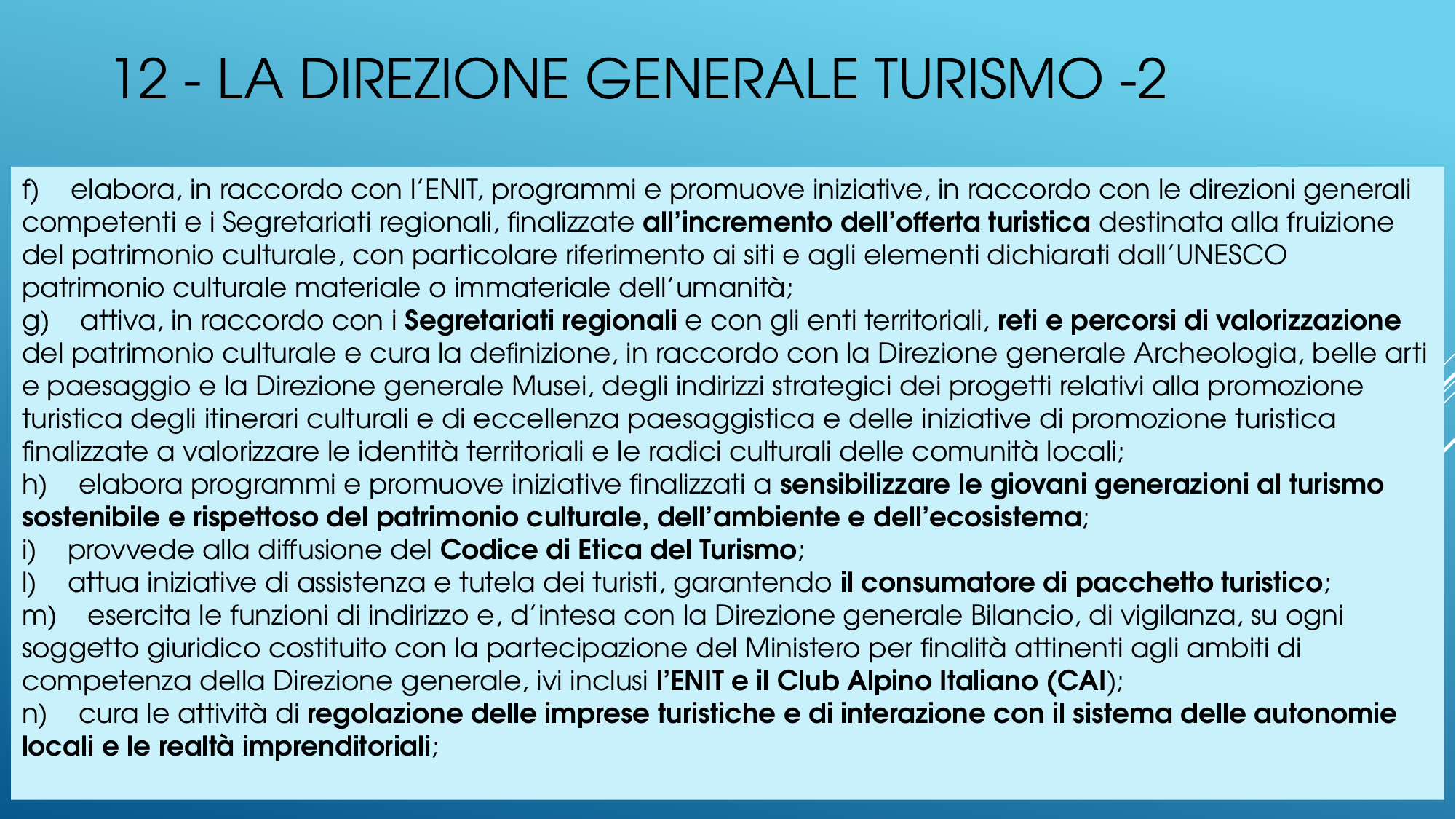

# 12 - LA DIREZIONE GENERALE turismo -2
f)    elabora, in raccordo con l’ENIT, programmi e promuove iniziative, in raccordo con le direzioni generali competenti e i Segretariati regionali, finalizzate all’incremento dell’offerta turistica destinata alla fruizione del patrimonio culturale, con particolare riferimento ai siti e agli elementi dichiarati dall’UNESCO patrimonio culturale materiale o immateriale dell’umanità;
g)    attiva, in raccordo con i Segretariati regionali e con gli enti territoriali, reti e percorsi di valorizzazione del patrimonio culturale e cura la definizione, in raccordo con la Direzione generale Archeologia, belle arti e paesaggio e la Direzione generale Musei, degli indirizzi strategici dei progetti relativi alla promozione turistica degli itinerari culturali e di eccellenza paesaggistica e delle iniziative di promozione turistica finalizzate a valorizzare le identità territoriali e le radici culturali delle comunità locali;
h)    elabora programmi e promuove iniziative finalizzati a sensibilizzare le giovani generazioni al turismo sostenibile e rispettoso del patrimonio culturale, dell’ambiente e dell’ecosistema;
i)    provvede alla diffusione del Codice di Etica del Turismo;
l)    attua iniziative di assistenza e tutela dei turisti, garantendo il consumatore di pacchetto turistico;
m)    esercita le funzioni di indirizzo e, d’intesa con la Direzione generale Bilancio, di vigilanza, su ogni soggetto giuridico costituito con la partecipazione del Ministero per finalità attinenti agli ambiti di competenza della Direzione generale, ivi inclusi l’ENIT e il Club Alpino Italiano (CAI);
n)    cura le attività di regolazione delle imprese turistiche e di interazione con il sistema delle autonomie locali e le realtà imprenditoriali;